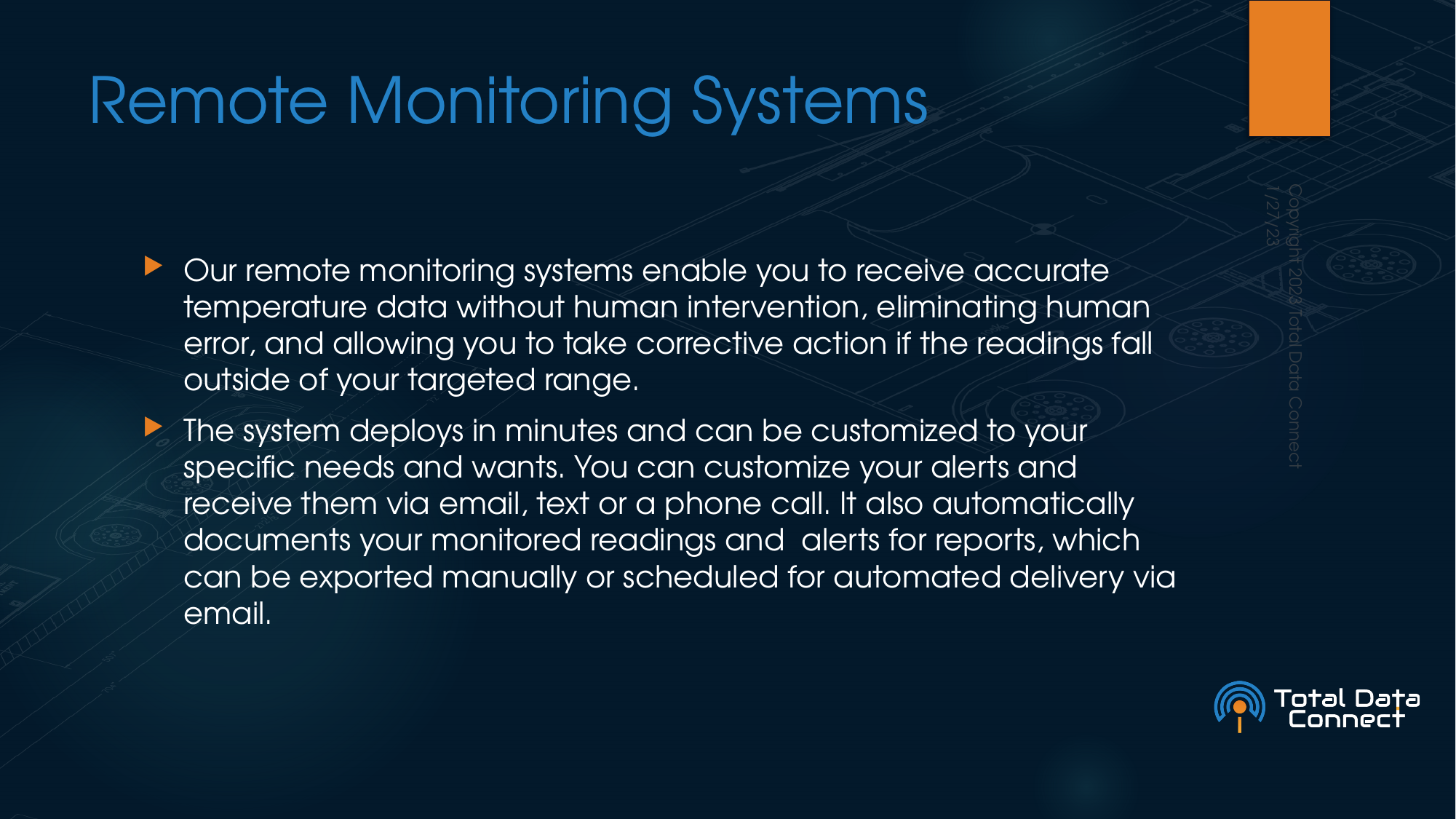

# Remote Monitoring Systems
1/27/23
Our remote monitoring systems enable you to receive accurate temperature data without human intervention, eliminating human error, and allowing you to take corrective action if the readings fall outside of your targeted range.
The system deploys in minutes and can be customized to your specific needs and wants. You can customize your alerts and receive them via email, text or a phone call. It also automatically documents your monitored readings and  alerts for reports, which can be exported manually or scheduled for automated delivery via email.

Copyright 2023 Total Data Connect